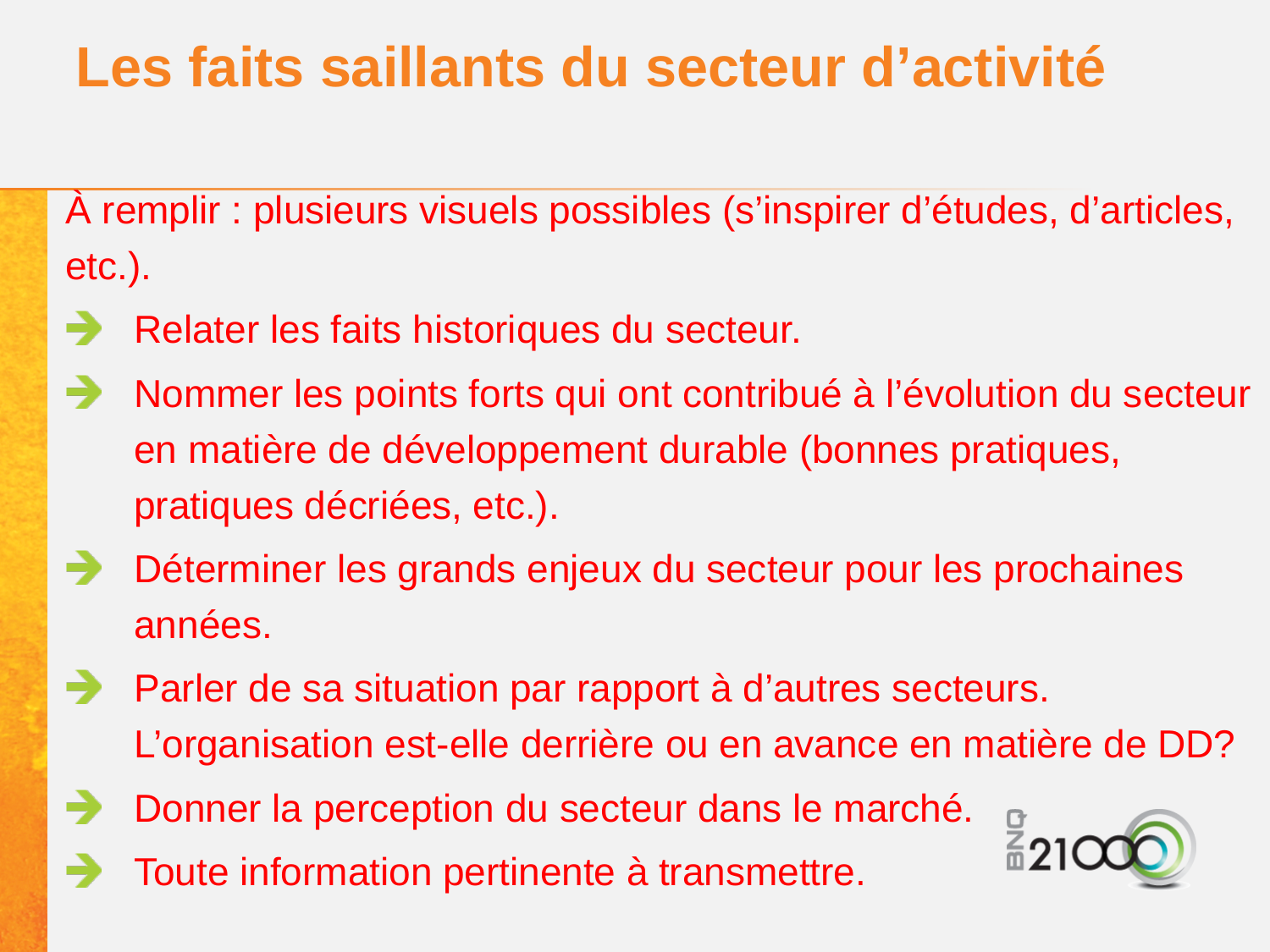

# Les faits saillants du secteur d’activité
À remplir : plusieurs visuels possibles (s’inspirer d’études, d’articles, etc.).
Relater les faits historiques du secteur.
Nommer les points forts qui ont contribué à l’évolution du secteur en matière de développement durable (bonnes pratiques, pratiques décriées, etc.).
Déterminer les grands enjeux du secteur pour les prochaines années.
Parler de sa situation par rapport à d’autres secteurs. L’organisation est-elle derrière ou en avance en matière de DD?
Donner la perception du secteur dans le marché.
Toute information pertinente à transmettre.